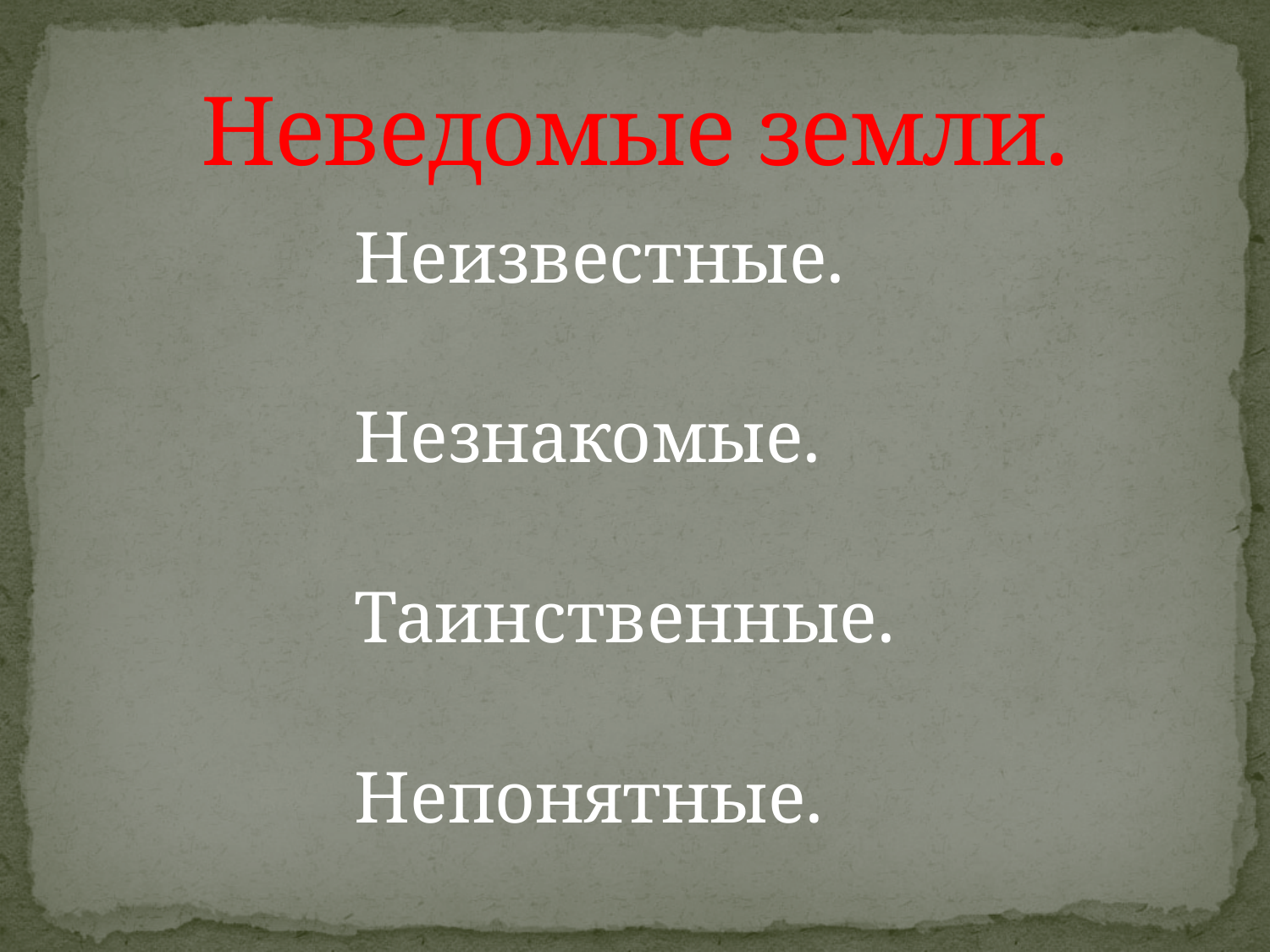

# Неведомые земли.
Неизвестные.

Незнакомые.

Таинственные.

Непонятные.